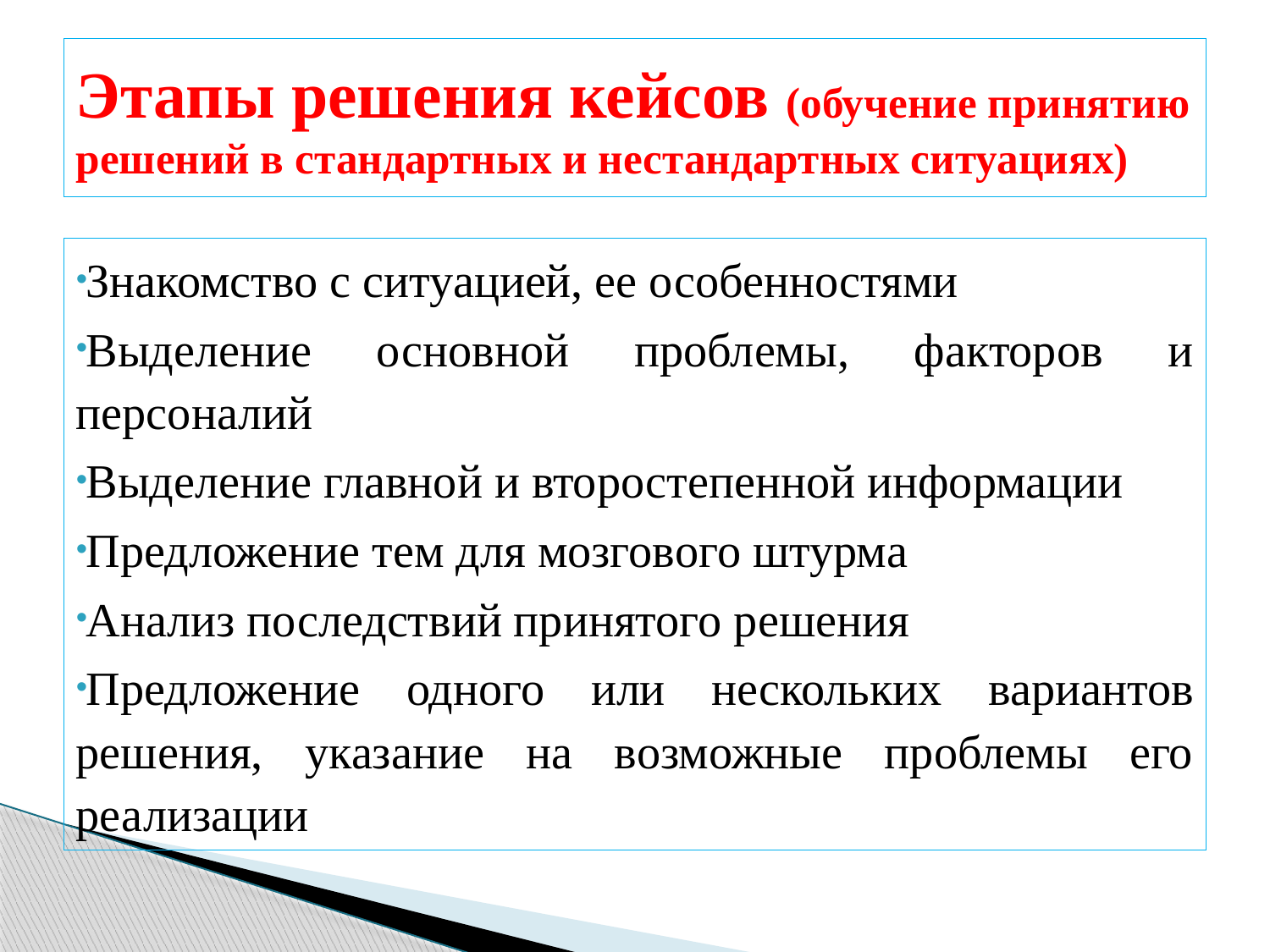

# Этапы решения кейсов (обучение принятию решений в стандартных и нестандартных ситуациях)
Знакомство с ситуацией, ее особенностями
Выделение основной проблемы, факторов и персоналий
Выделение главной и второстепенной информации
Предложение тем для мозгового штурма
Анализ последствий принятого решения
Предложение одного или нескольких вариантов решения, указание на возможные проблемы его реализации